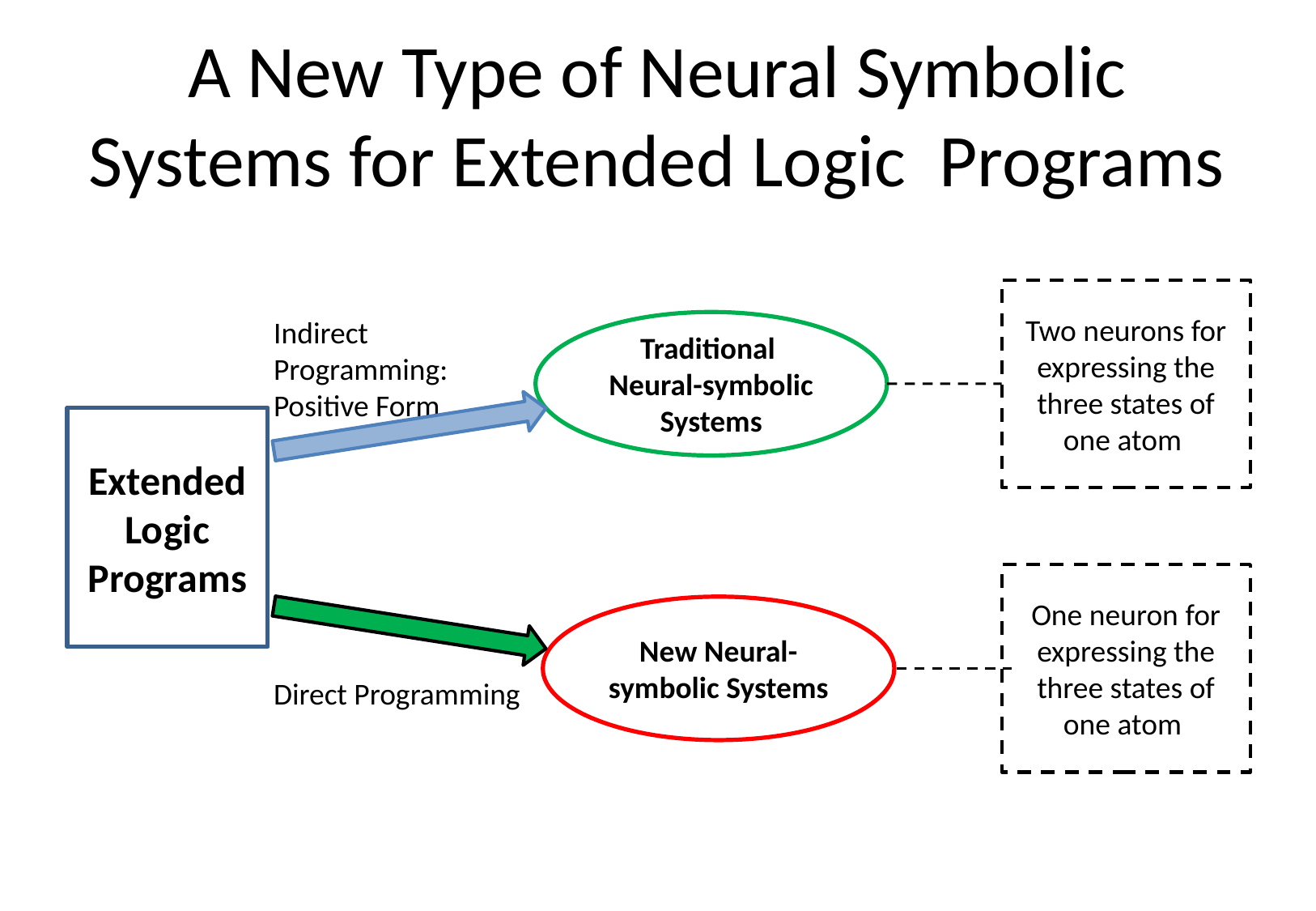

# A New Type of Neural Symbolic Systems for Extended Logic  Programs
Two neurons for expressing the three states of one atom
Indirect Programming: Positive Form
Traditional
Neural-symbolic Systems
Extended
Logic
Programs

One neuron for expressing the three states of one atom
New Neural-symbolic Systems

Direct Programming